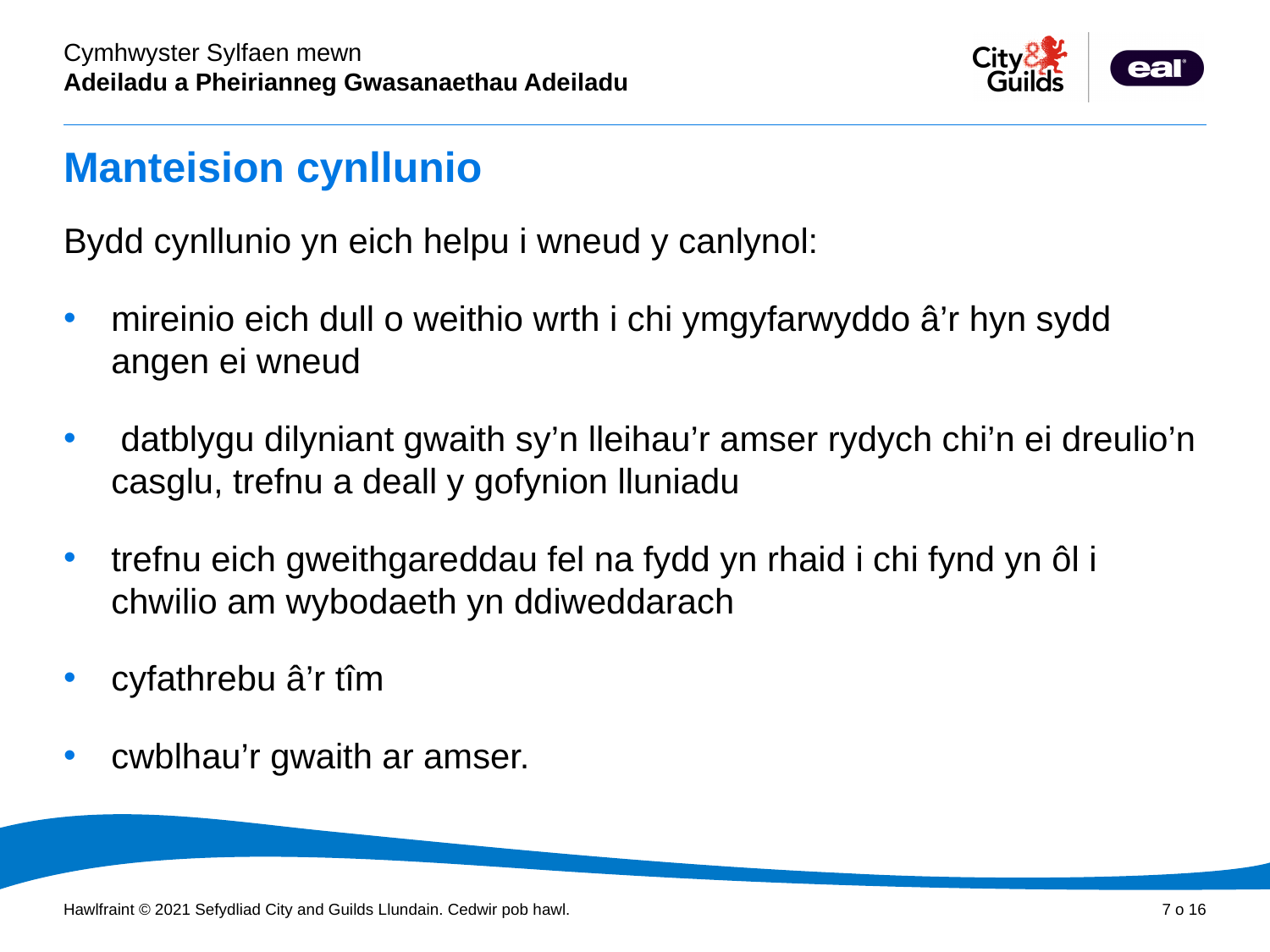

# Manteision cynllunio
Bydd cynllunio yn eich helpu i wneud y canlynol:
mireinio eich dull o weithio wrth i chi ymgyfarwyddo â’r hyn sydd angen ei wneud
 datblygu dilyniant gwaith sy’n lleihau’r amser rydych chi’n ei dreulio’n casglu, trefnu a deall y gofynion lluniadu
trefnu eich gweithgareddau fel na fydd yn rhaid i chi fynd yn ôl i chwilio am wybodaeth yn ddiweddarach
cyfathrebu â’r tîm
cwblhau’r gwaith ar amser.